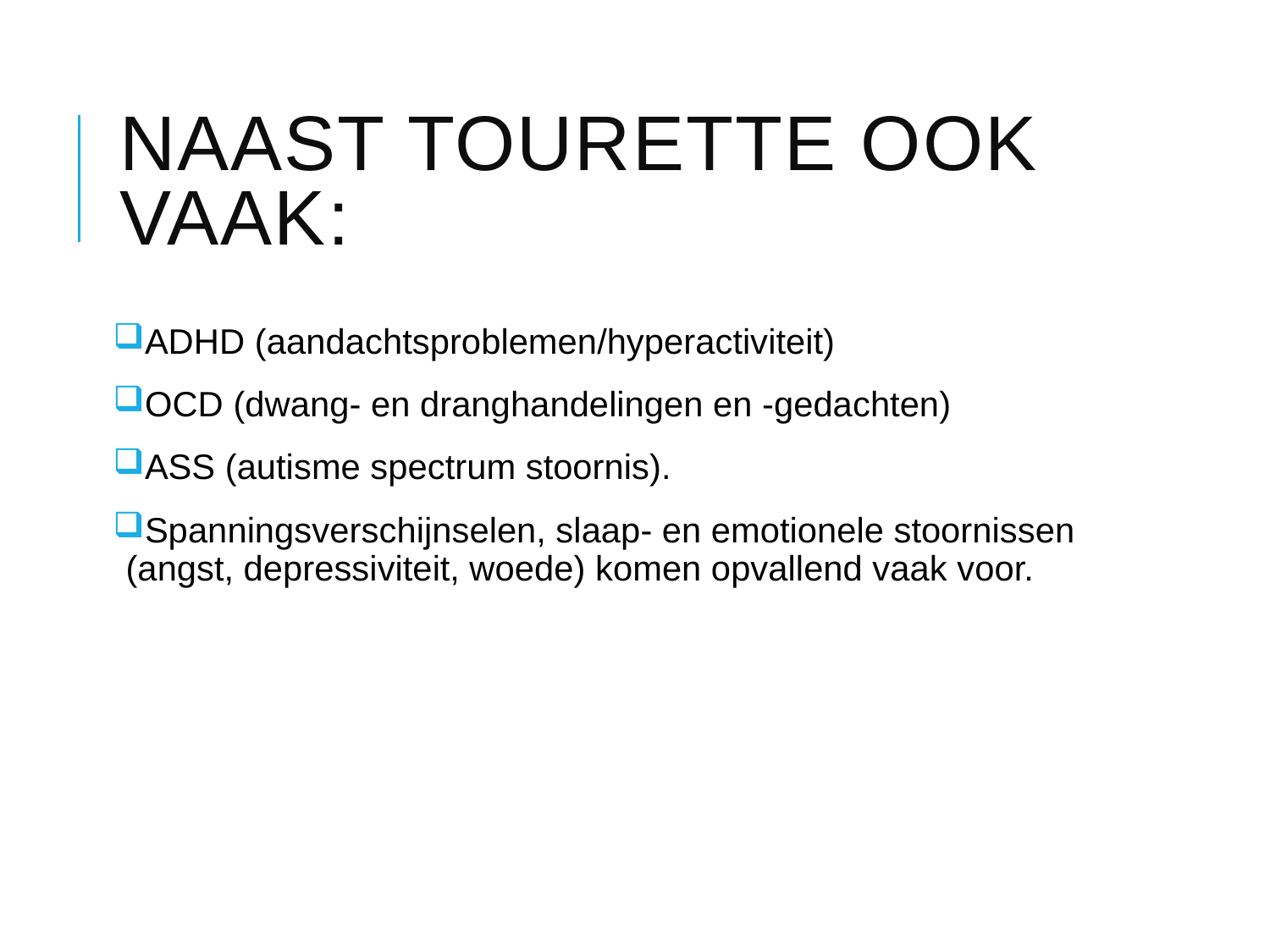

# Naast Tourette ook vaak:
ADHD (aandachtsproblemen/hyperactiviteit)
OCD (dwang- en dranghandelingen en -gedachten)
ASS (autisme spectrum stoornis).
Spanningsverschijnselen, slaap- en emotionele stoornissen (angst, depressiviteit, woede) komen opvallend vaak voor.